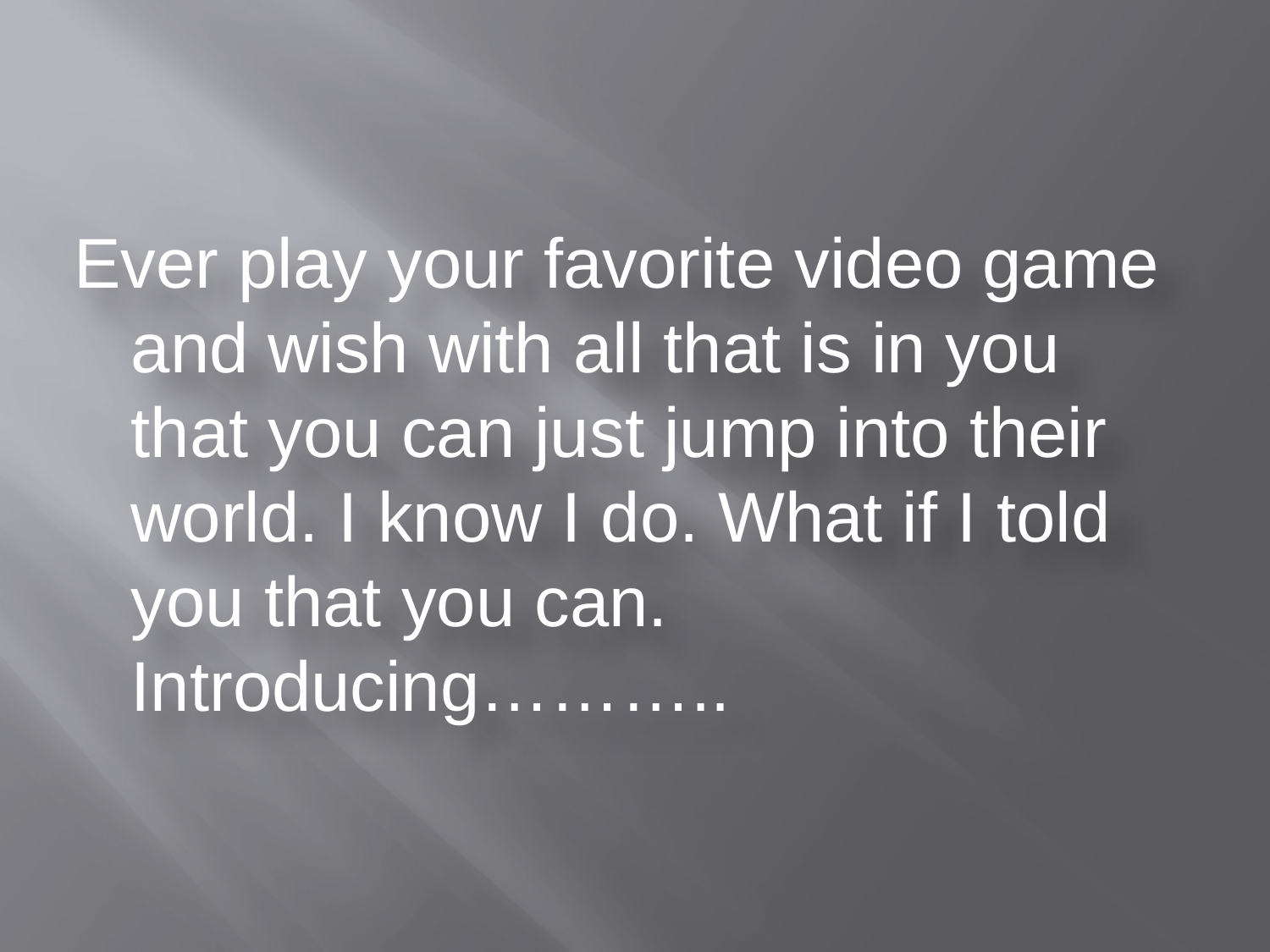

#
Ever play your favorite video game and wish with all that is in you that you can just jump into their world. I know I do. What if I told you that you can. Introducing………..